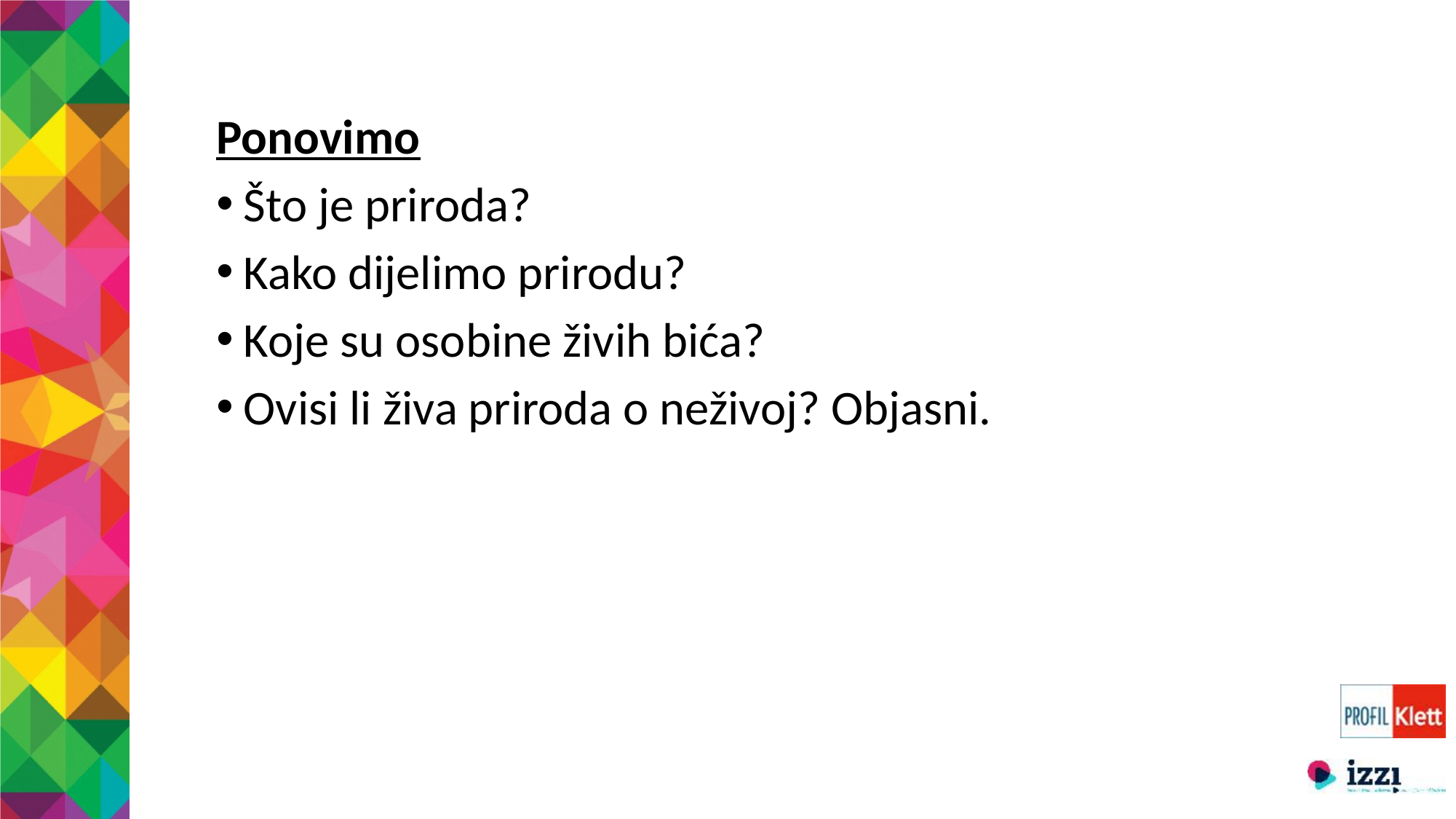

Ponovimo
Što je priroda?
Kako dijelimo prirodu?
Koje su osobine živih bića?
Ovisi li živa priroda o neživoj? Objasni.